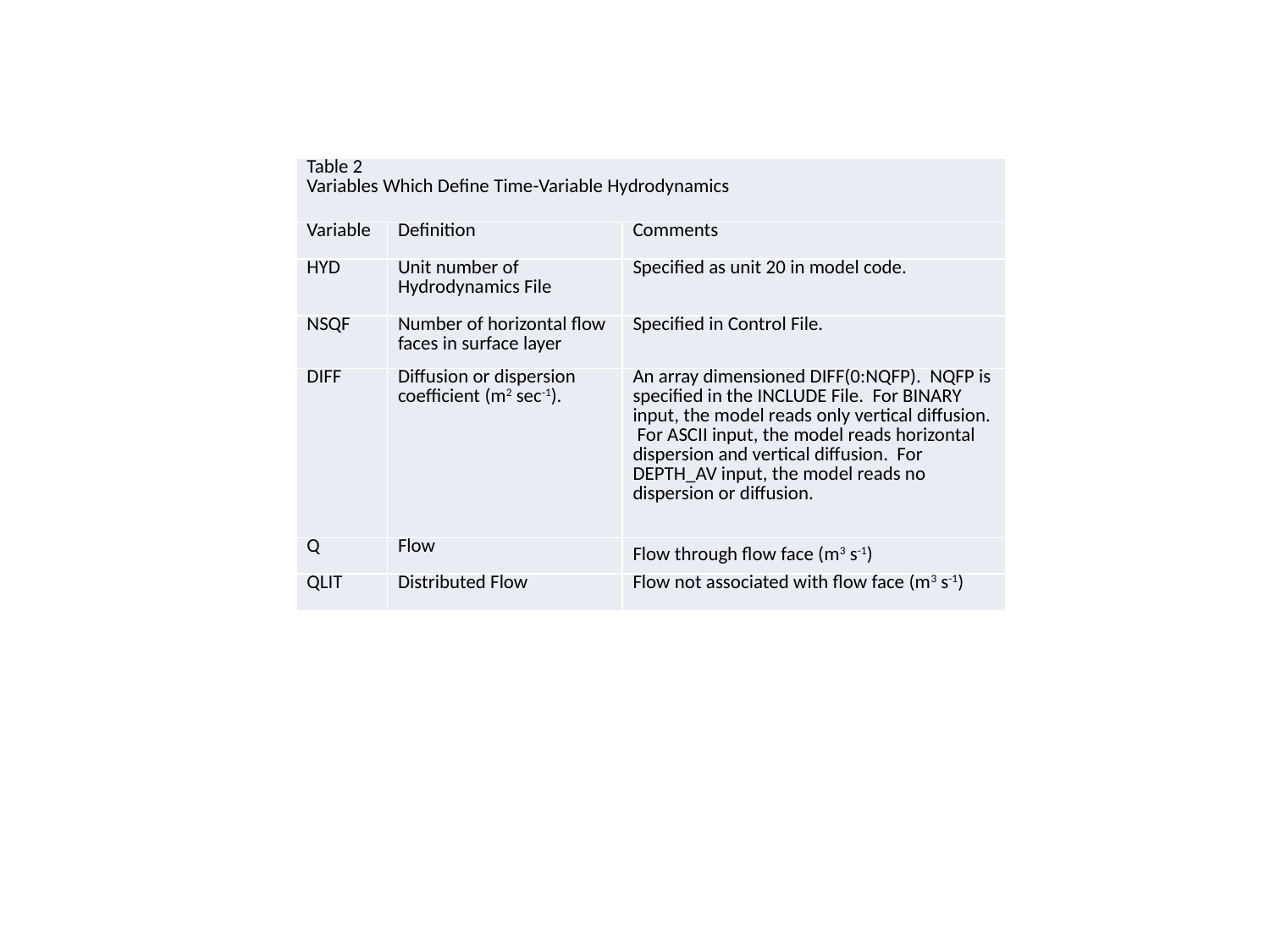

| Table 2 Variables Which Define Time-Variable Hydrodynamics |  |  |
| --- | --- | --- |
| Variable | Definition | Comments |
| HYD | Unit number of Hydrodynamics File | Specified as unit 20 in model code. |
| NSQF | Number of horizontal flow faces in surface layer | Specified in Control File. |
| DIFF | Diffusion or dispersion coefficient (m2 sec-1). | An array dimensioned DIFF(0:NQFP). NQFP is specified in the INCLUDE File. For BINARY input, the model reads only vertical diffusion. For ASCII input, the model reads horizontal dispersion and vertical diffusion. For DEPTH\_AV input, the model reads no dispersion or diffusion. |
| Q | Flow | Flow through flow face (m3 s-1) |
| QLIT | Distributed Flow | Flow not associated with flow face (m3 s-1) |